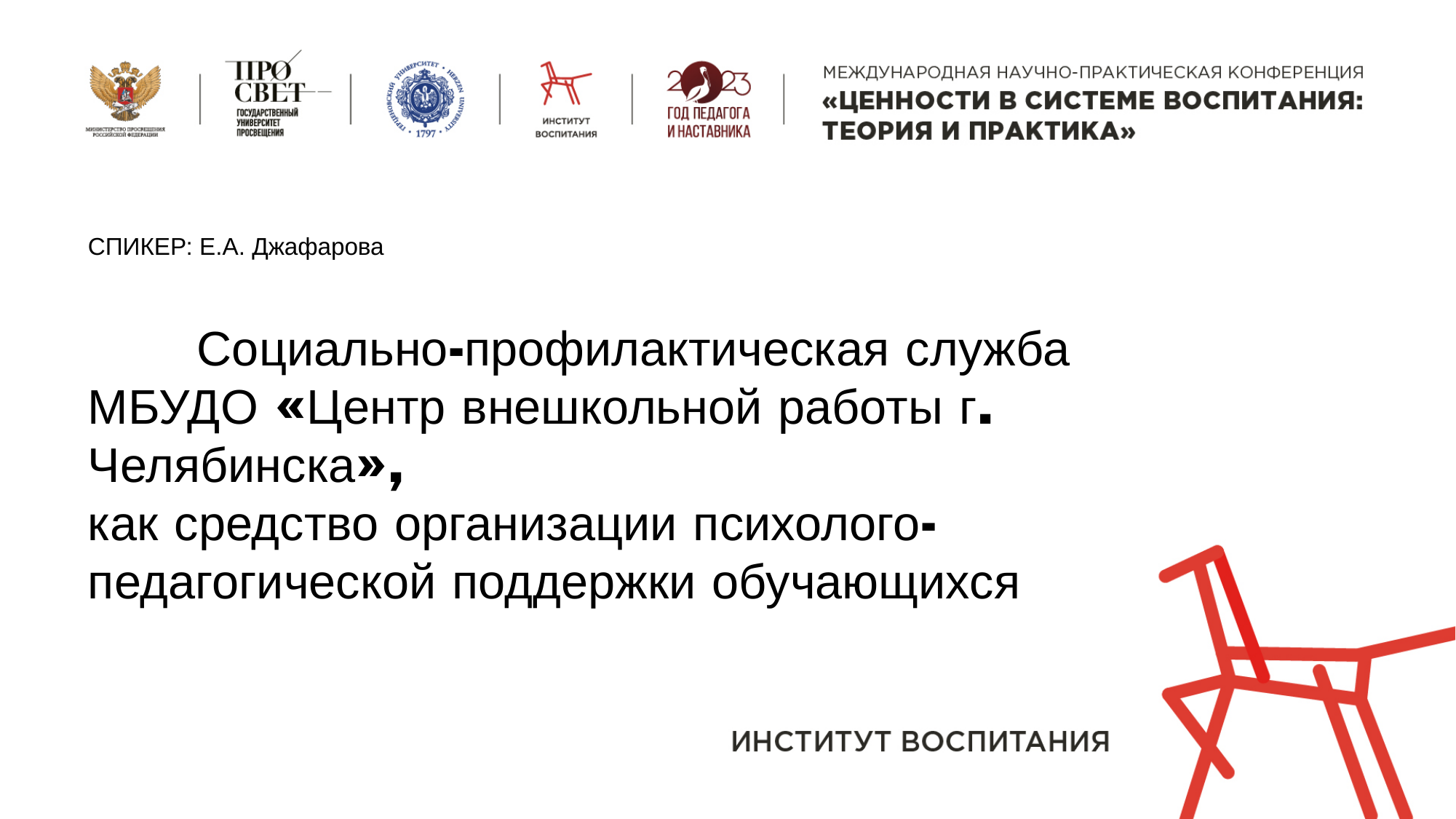

СПИКЕР: Е.А. Джафарова
	Социально-профилактическая служба МБУДО «Центр внешкольной работы г. Челябинска»,
как средство организации психолого-педагогической поддержки обучающихся